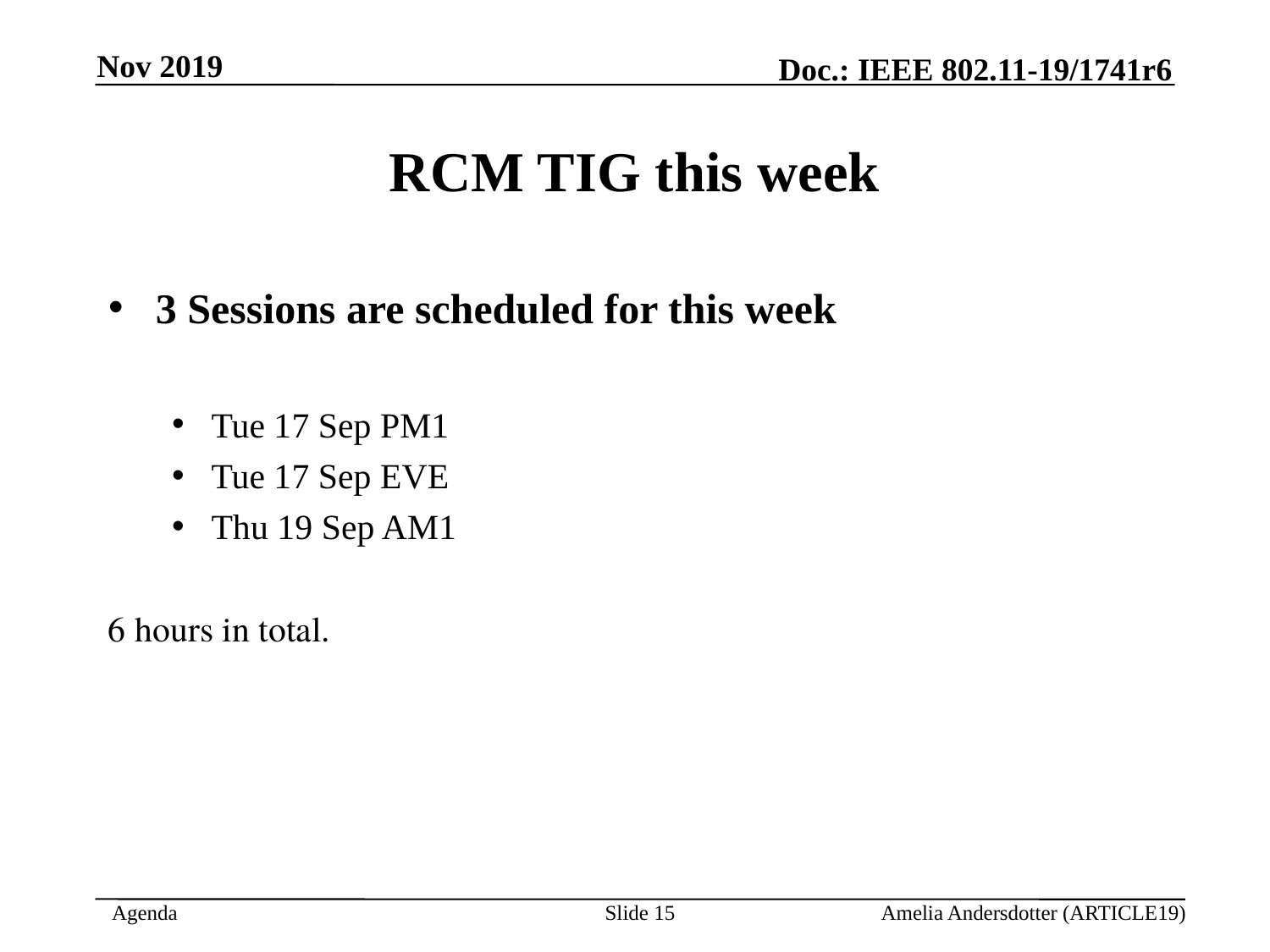

Nov 2019
RCM TIG this week
3 Sessions are scheduled for this week

Tue 17 Sep PM1
Tue 17 Sep EVE
Thu 19 Sep AM1

6 hours in total.

Slide 15
Amelia Andersdotter (ARTICLE19)